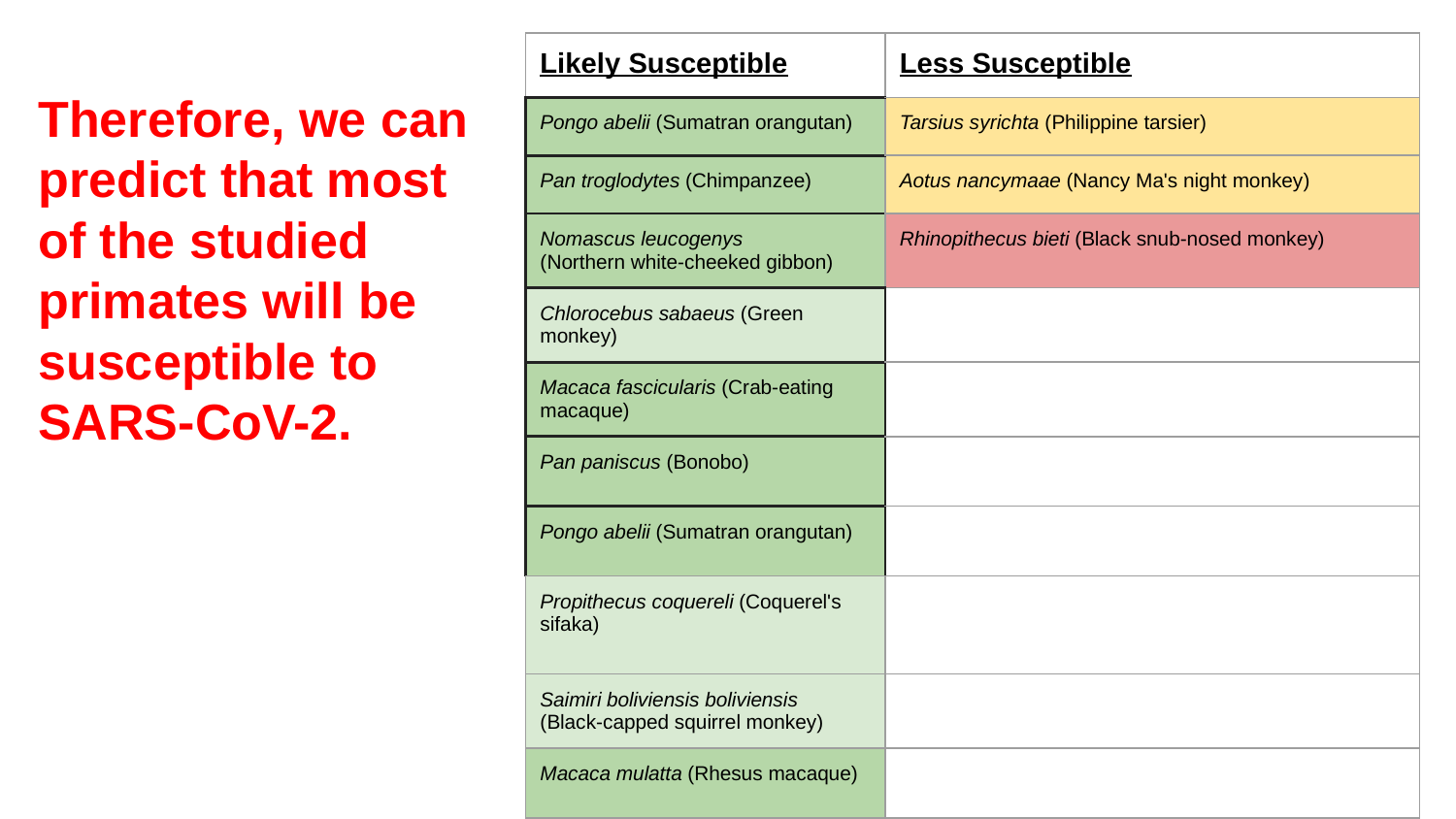

| Likely Susceptible | Less Susceptible |
| --- | --- |
| Pongo abelii (Sumatran orangutan) | Tarsius syrichta (Philippine tarsier) |
| Pan troglodytes (Chimpanzee) | Aotus nancymaae (Nancy Ma's night monkey) |
| Nomascus leucogenys (Northern white-cheeked gibbon) | Rhinopithecus bieti (Black snub-nosed monkey) |
| Chlorocebus sabaeus (Green monkey) |  |
| Macaca fascicularis (Crab-eating macaque) |  |
| Pan paniscus (Bonobo) |  |
| Pongo abelii (Sumatran orangutan) |  |
| Propithecus coquereli (Coquerel's sifaka) |  |
| Saimiri boliviensis boliviensis (Black-capped squirrel monkey) |  |
| Macaca mulatta (Rhesus macaque) |  |
# Therefore, we can predict that most of the studied primates will be susceptible to SARS-CoV-2.